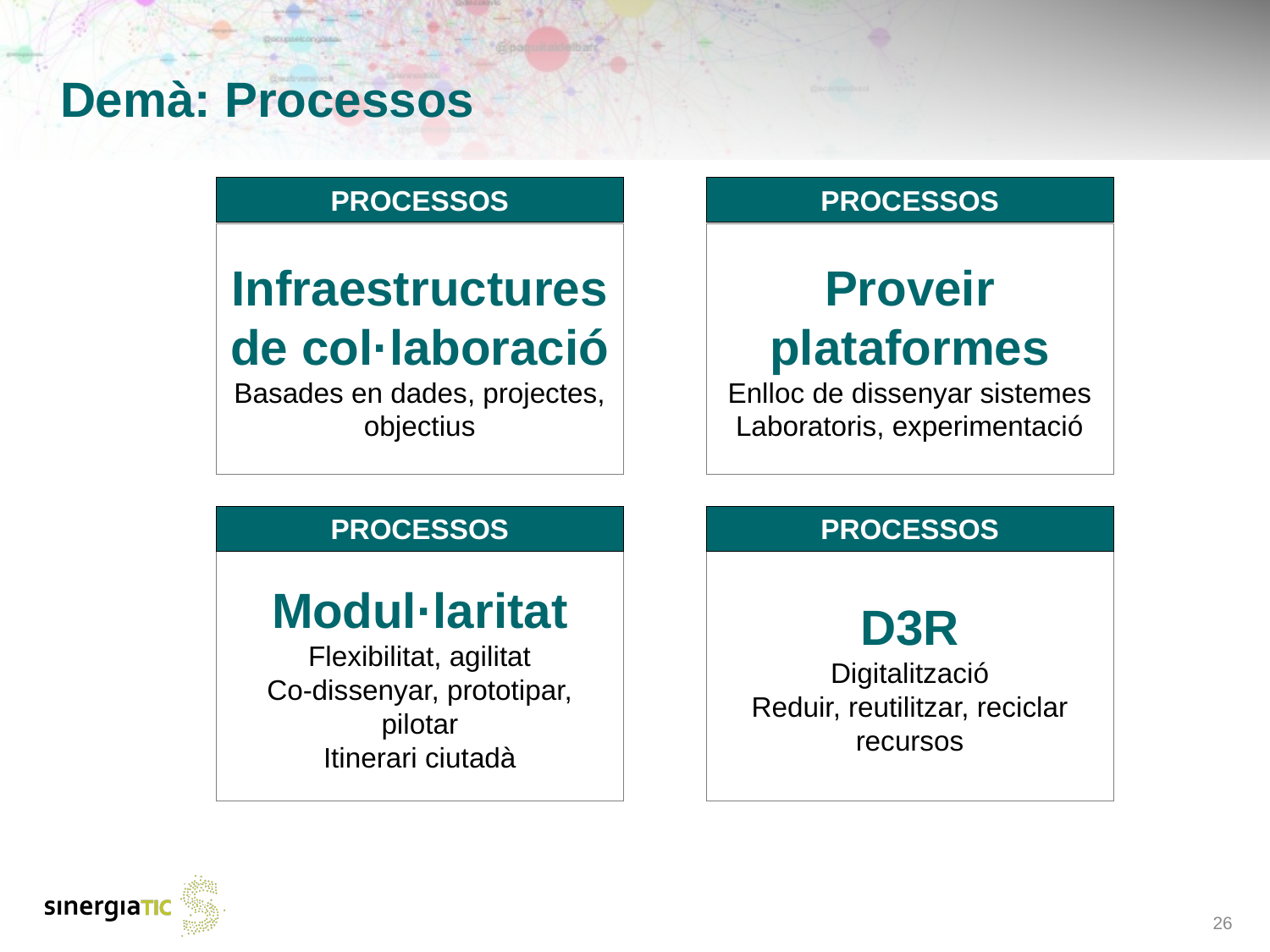

# Demà: Processos
Processos
Infraestructures de col·laboració
Basades en dades, projectes, objectius
Processos
Proveir plataformes
Enlloc de dissenyar sistemes
Laboratoris, experimentació
Processos
Modul·laritat
Flexibilitat, agilitat
Co-dissenyar, prototipar, pilotar
Itinerari ciutadà
Processos
D3R
Digitalització
Reduir, reutilitzar, reciclar recursos